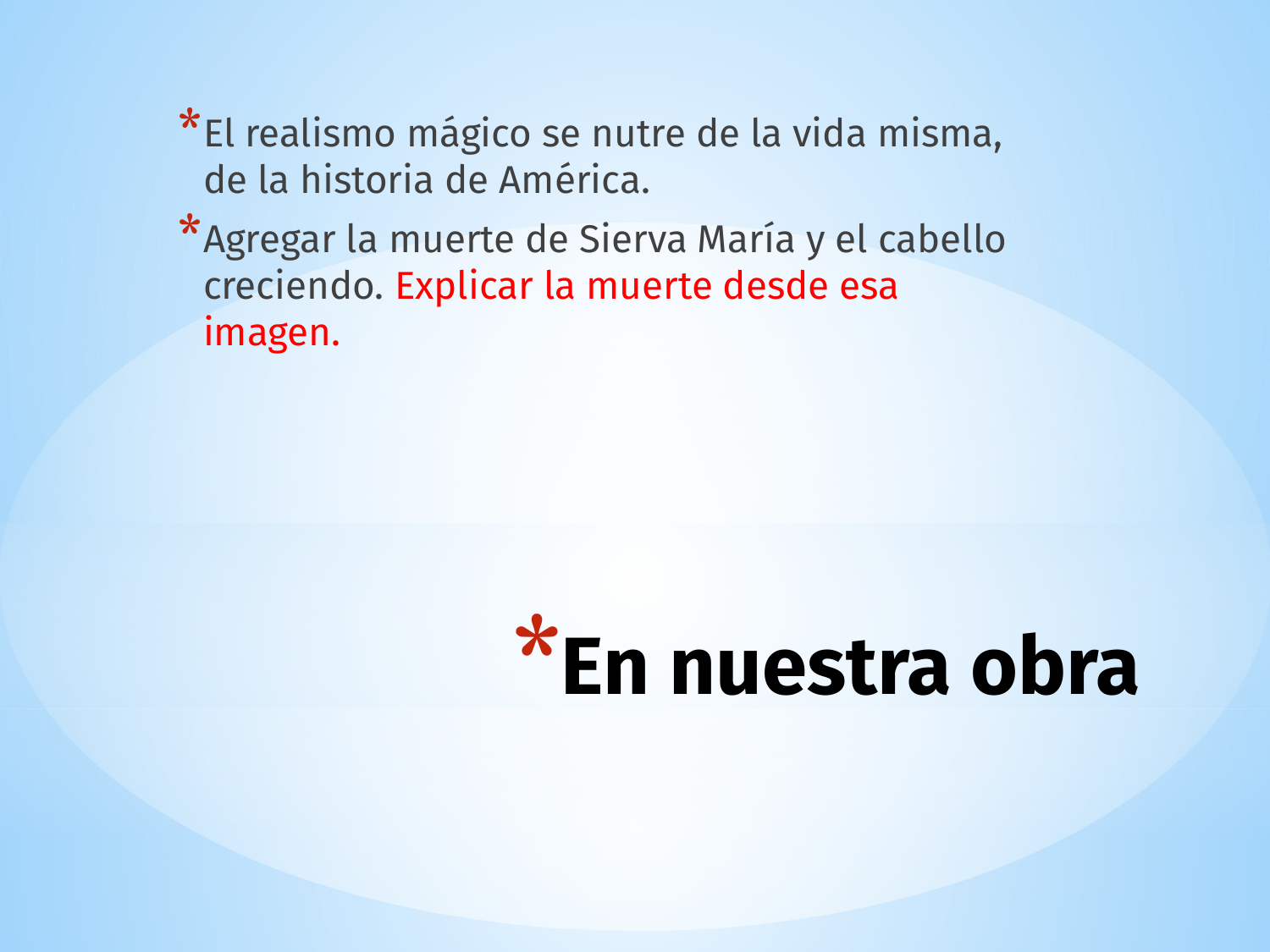

El realismo mágico se nutre de la vida misma, de la historia de América.
Agregar la muerte de Sierva María y el cabello creciendo. Explicar la muerte desde esa imagen.

# En nuestra obra